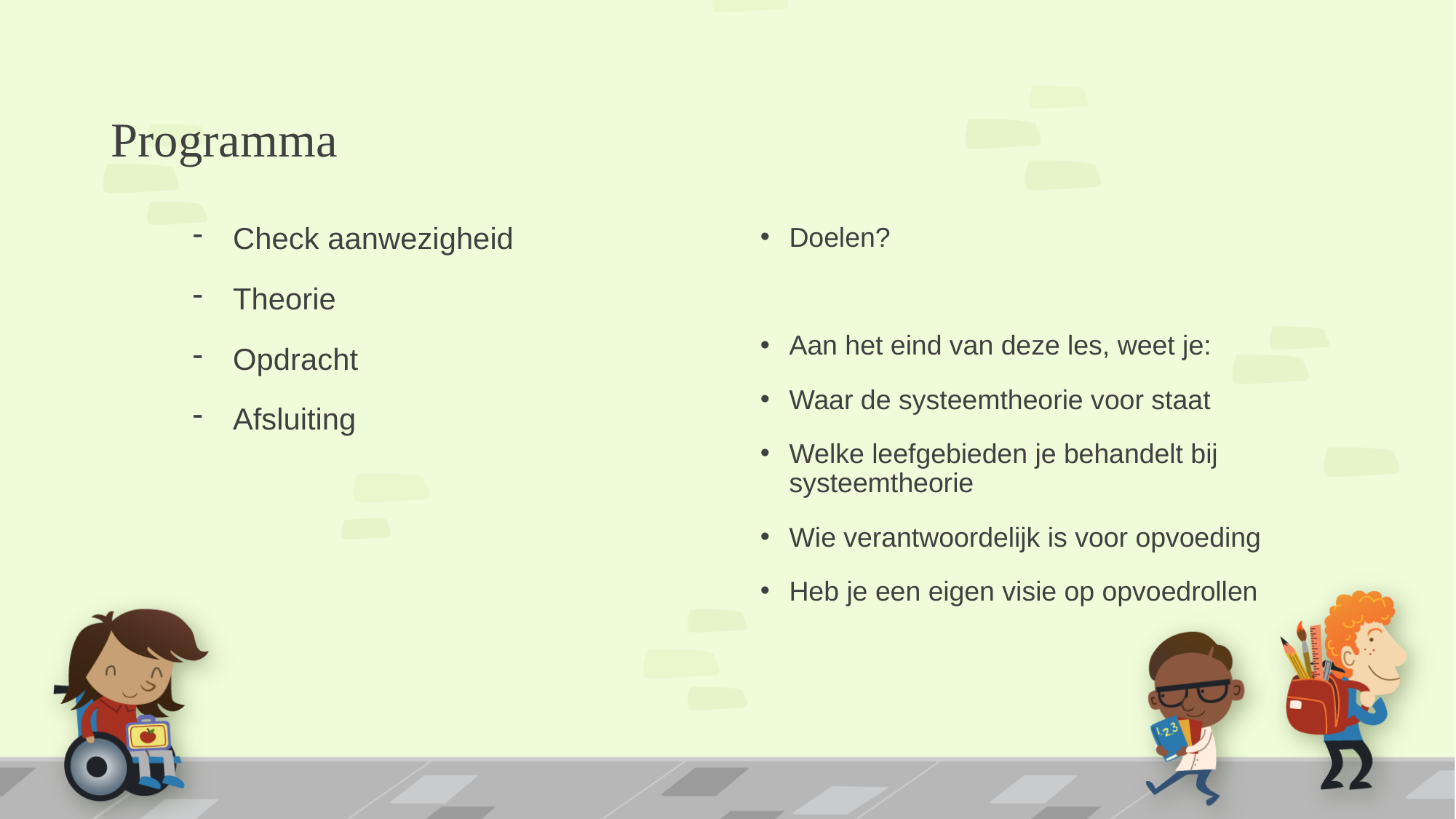

# Programma
Check aanwezigheid
Theorie
Opdracht
Afsluiting
Doelen?

Aan het eind van deze les, weet je:
Waar de systeemtheorie voor staat
Welke leefgebieden je behandelt bij systeemtheorie
Wie verantwoordelijk is voor opvoeding
Heb je een eigen visie op opvoedrollen